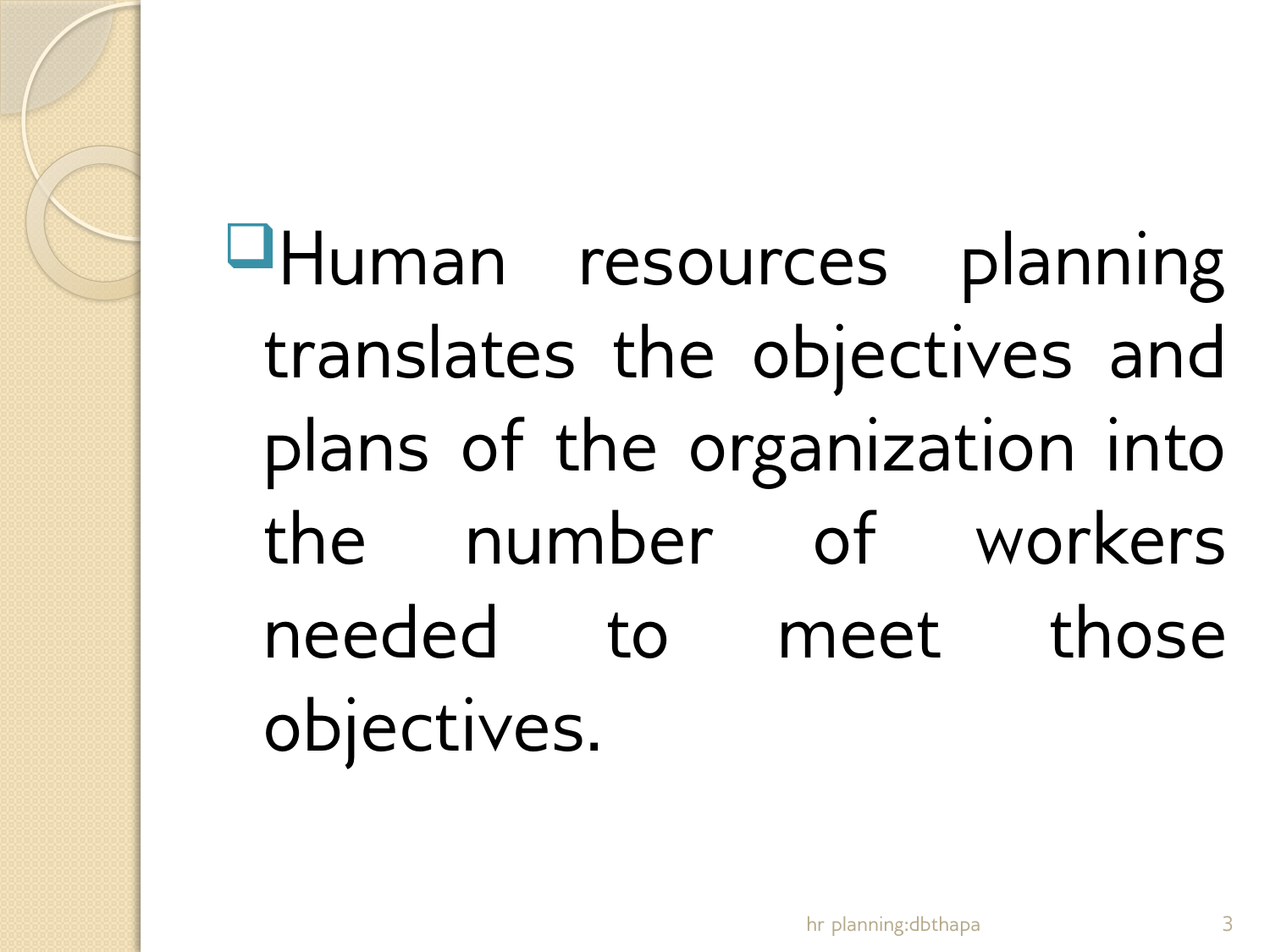

#
Human resources planning translates the objectives and plans of the organization into the number of workers needed to meet those objectives.
hr planning:dbthapa
3